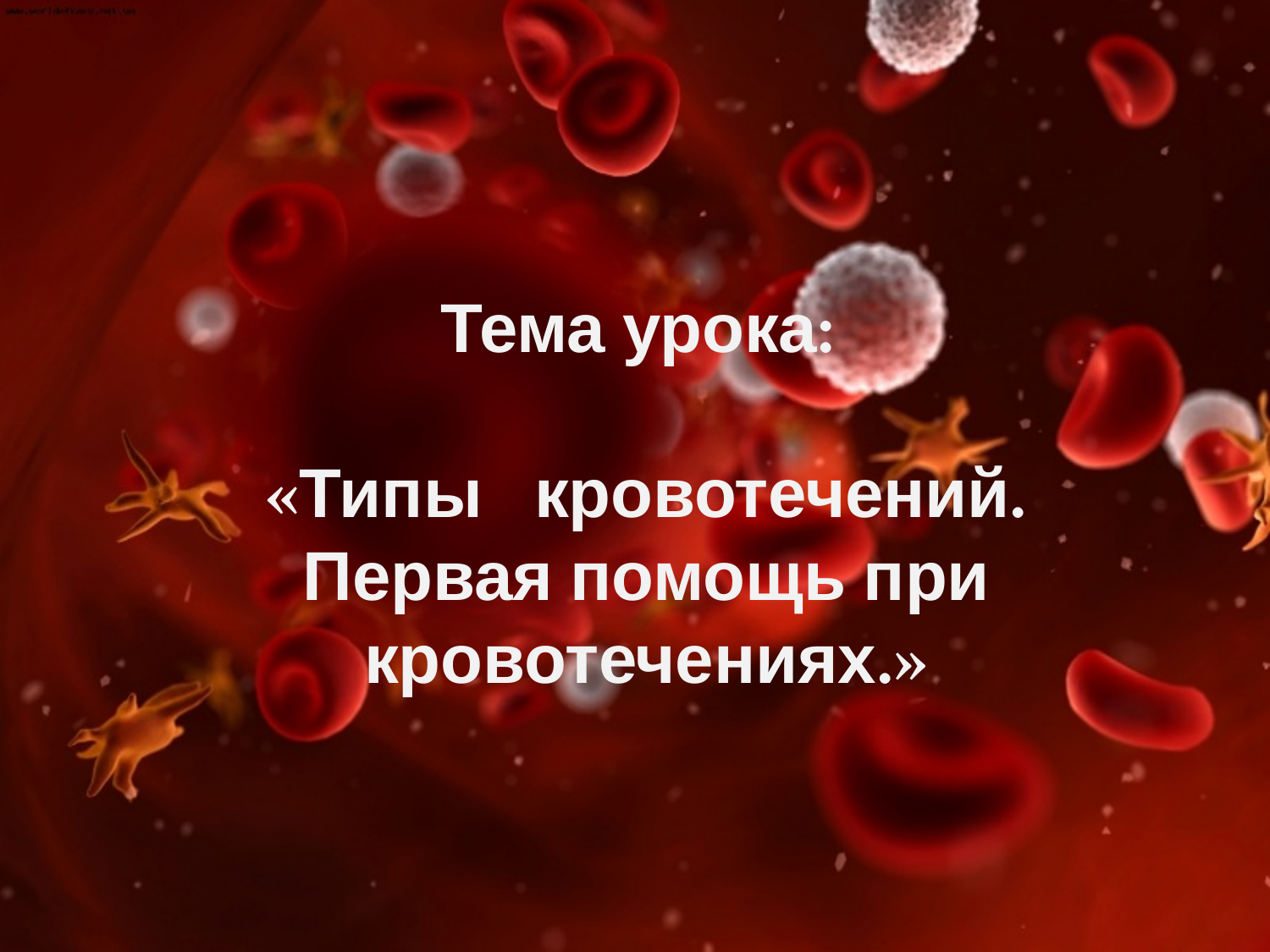

# Тема урока: «Типы   кровотечений. Первая помощь при кровотечениях.»